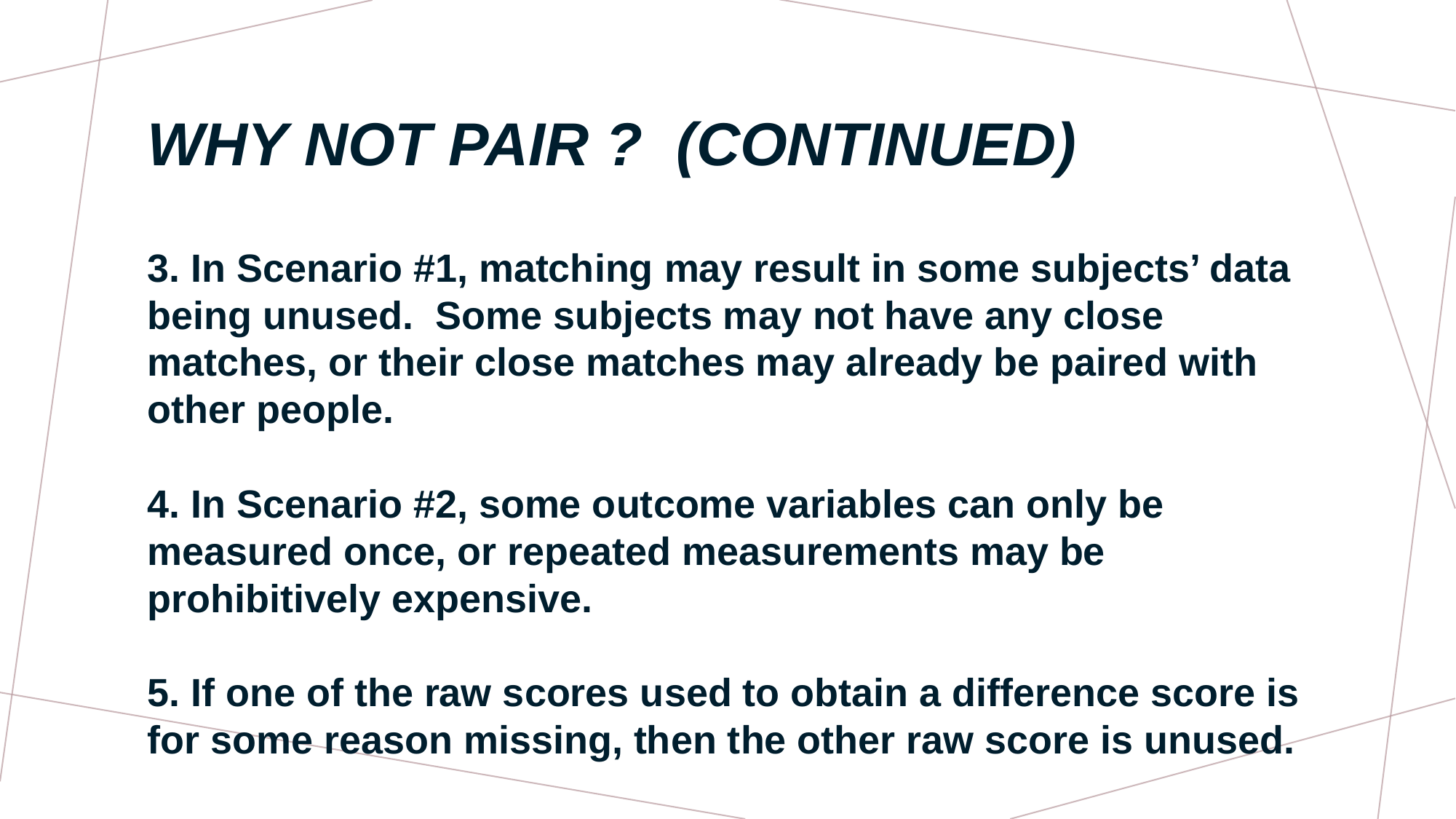

# WHY NOT PAIR ?  (CONTINUED)
3. In Scenario #1, matching may result in some subjects’ data being unused.  Some subjects may not have any close matches, or their close matches may already be paired with other people.

4. In Scenario #2, some outcome variables can only be measured once, or repeated measurements may be prohibitively expensive.

5. If one of the raw scores used to obtain a difference score is for some reason missing, then the other raw score is unused.